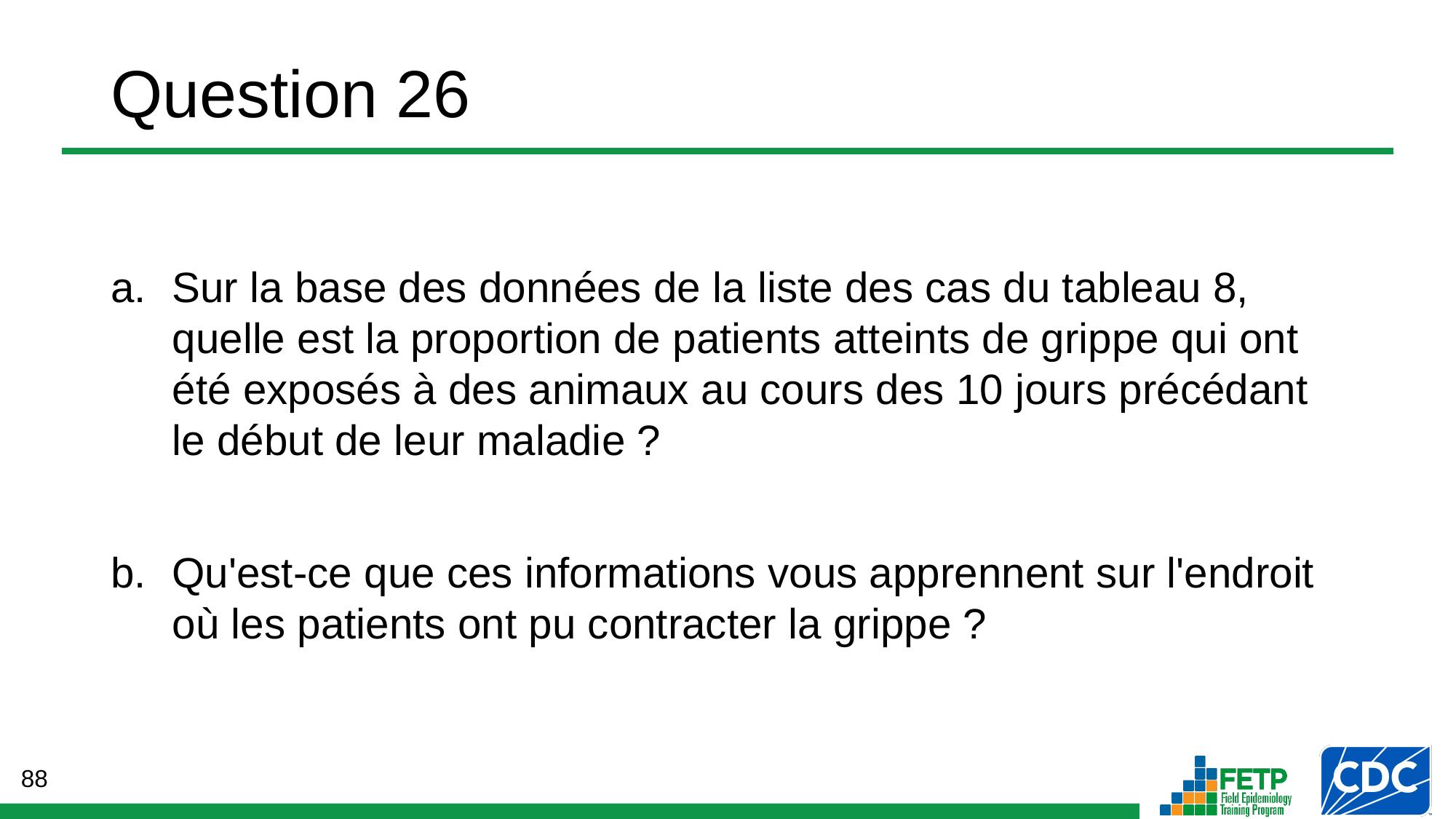

# Question 26
Sur la base des données de la liste des cas du tableau 8, quelle est la proportion de patients atteints de grippe qui ont été exposés à des animaux au cours des 10 jours précédant le début de leur maladie ?

Qu'est-ce que ces informations vous apprennent sur l'endroit où les patients ont pu contracter la grippe ?